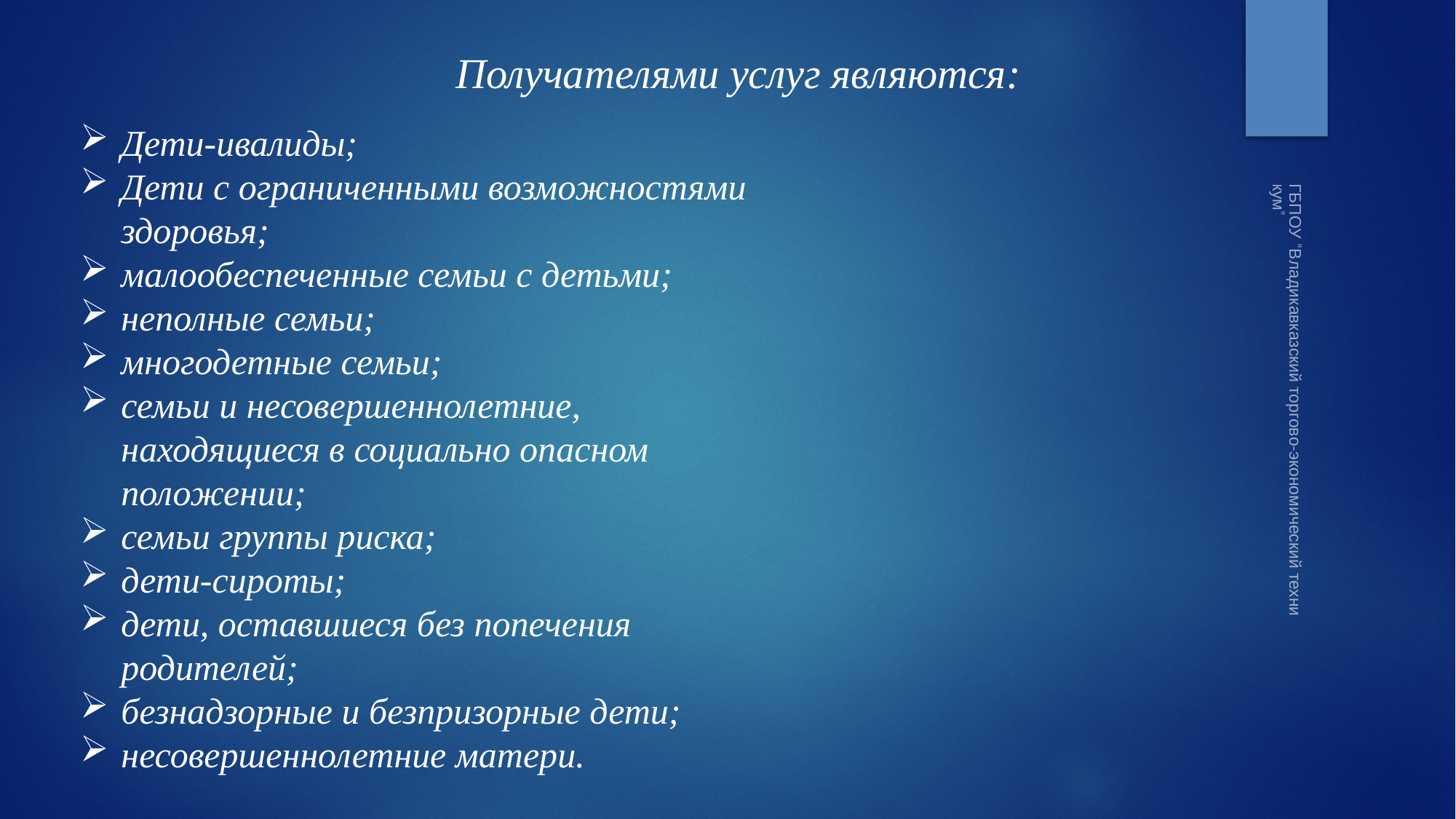

Получателями услуг являются:
Дети-ивалиды;
Дети с ограниченными возможностями здоровья;
малообеспеченные семьи с детьми;
неполные семьи;
многодетные семьи;
семьи и несовершеннолетние, находящиеся в социально опасном положении;
семьи группы риска;
дети-сироты;
дети, оставшиеся без попечения родителей;
безнадзорные и безпризорные дети;
несовершеннолетние матери.
ГБПОУ "Владикавказский торгово-экономический техникум"